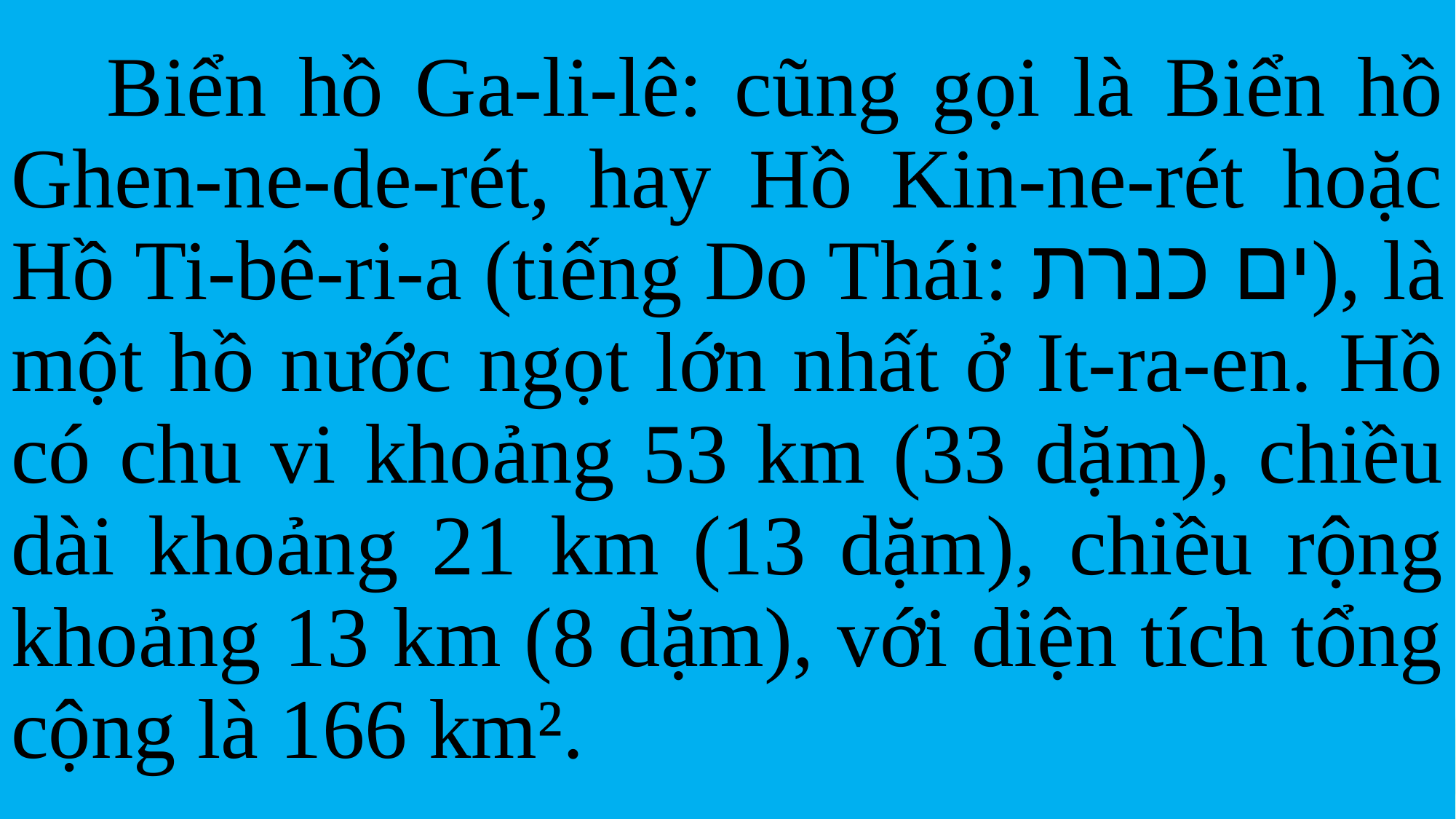

Biển hồ Ga-li-lê: cũng gọi là Biển hồ Ghen-ne-de-rét, hay Hồ Kin-ne-rét hoặc Hồ Ti-bê-ri-a (tiếng Do Thái: ים כנרת), là một hồ nước ngọt lớn nhất ở It-ra-en. Hồ có chu vi khoảng 53 km (33 dặm), chiều dài khoảng 21 km (13 dặm), chiều rộng khoảng 13 km (8 dặm), với diện tích tổng cộng là 166 km².